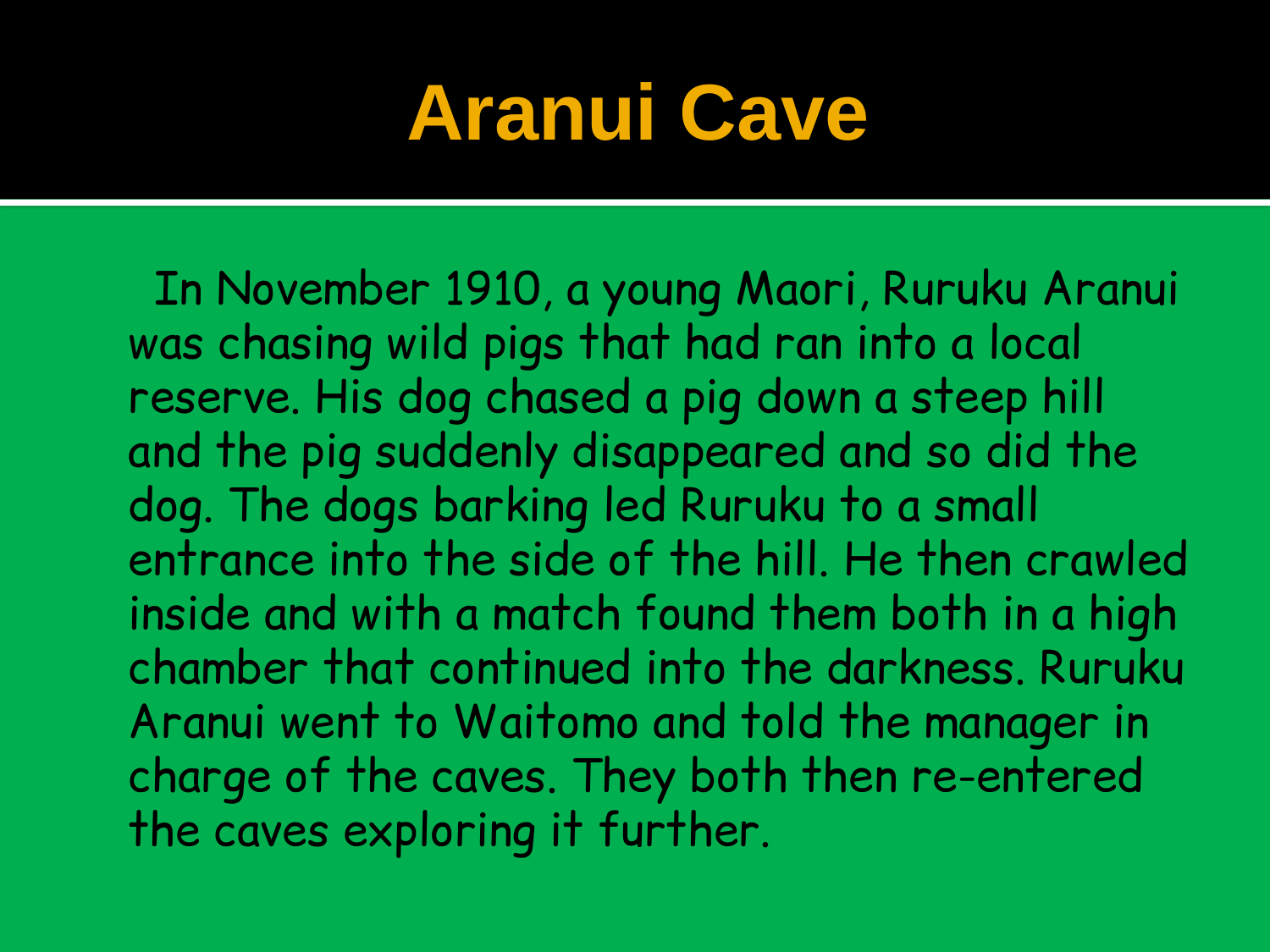

# Aranui Cave
     In November 1910, a young Maori, Ruruku Aranui was chasing wild pigs that had ran into a local reserve. His dog chased a pig down a steep hill and the pig suddenly disappeared and so did the dog. The dogs barking led Ruruku to a small entrance into the side of the hill. He then crawled inside and with a match found them both in a high chamber that continued into the darkness. Ruruku Aranui went to Waitomo and told the manager in charge of the caves. They both then re-entered the caves exploring it further.